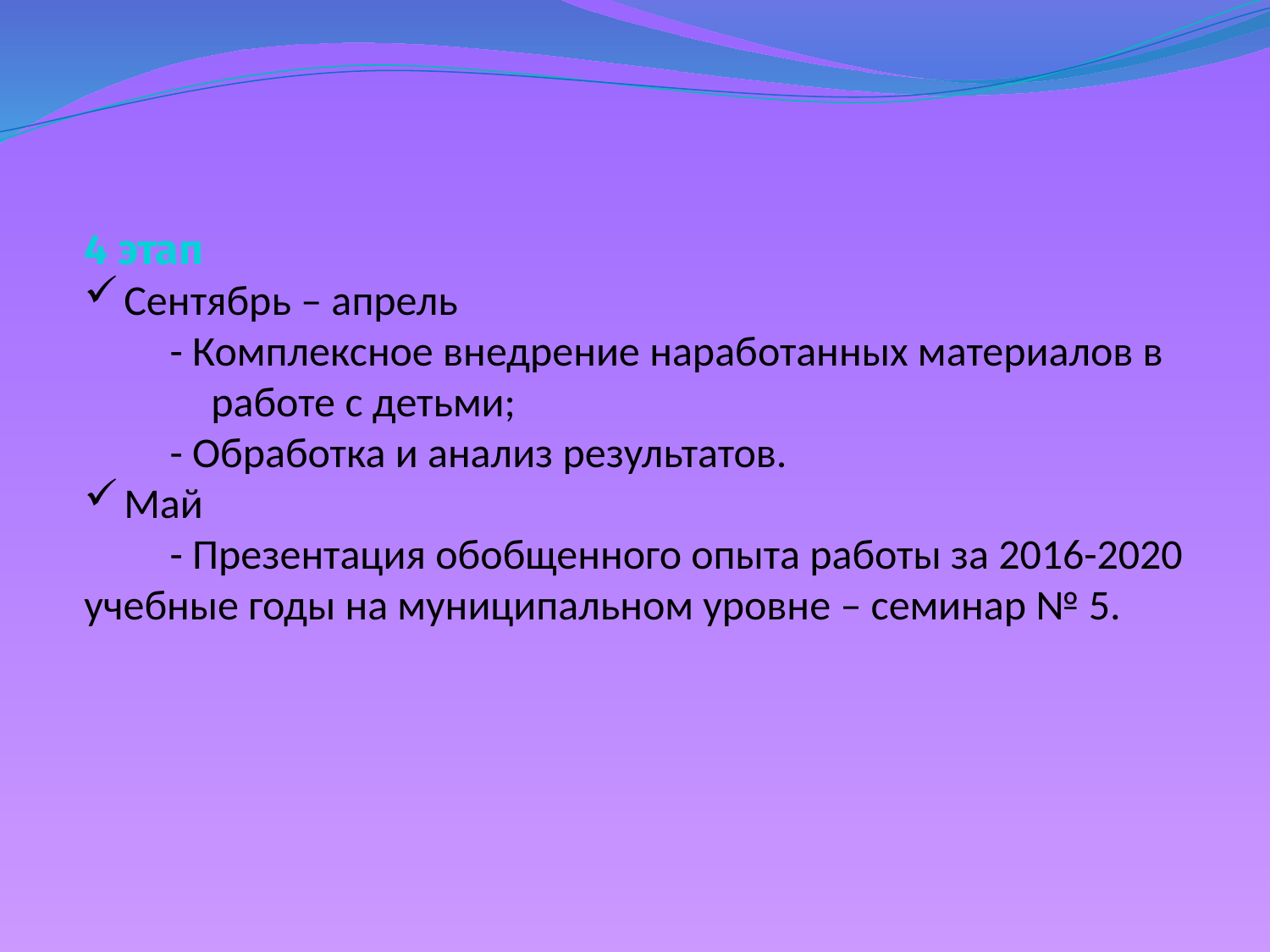

4 этап
Сентябрь – апрель
         - Комплексное внедрение наработанных материалов в 	работе с детьми;
         - Обработка и анализ результатов.
Май
         - Презентация обобщенного опыта работы за 2016-2020 учебные годы на муниципальном уровне – семинар № 5.